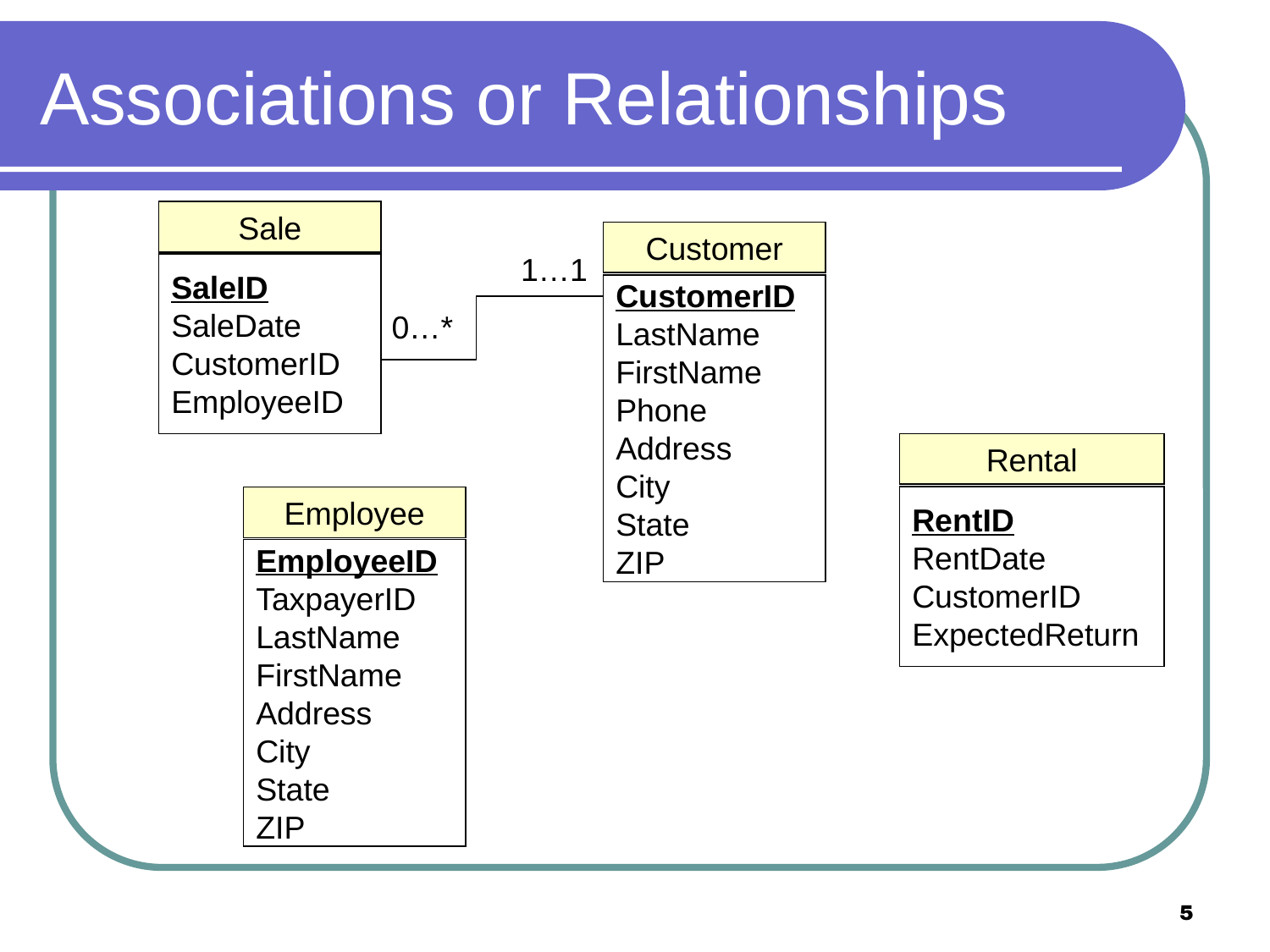

# Associations or Relationships
Sale
Customer
1…1
SaleID
SaleDate
CustomerID
EmployeeID
CustomerID
LastName
FirstName
Phone
Address
City
State
ZIP

0…*
Rental
RentID
RentDate
CustomerID
ExpectedReturn
Employee
EmployeeID
TaxpayerID
LastName
FirstName
Address
City
State
ZIP
5